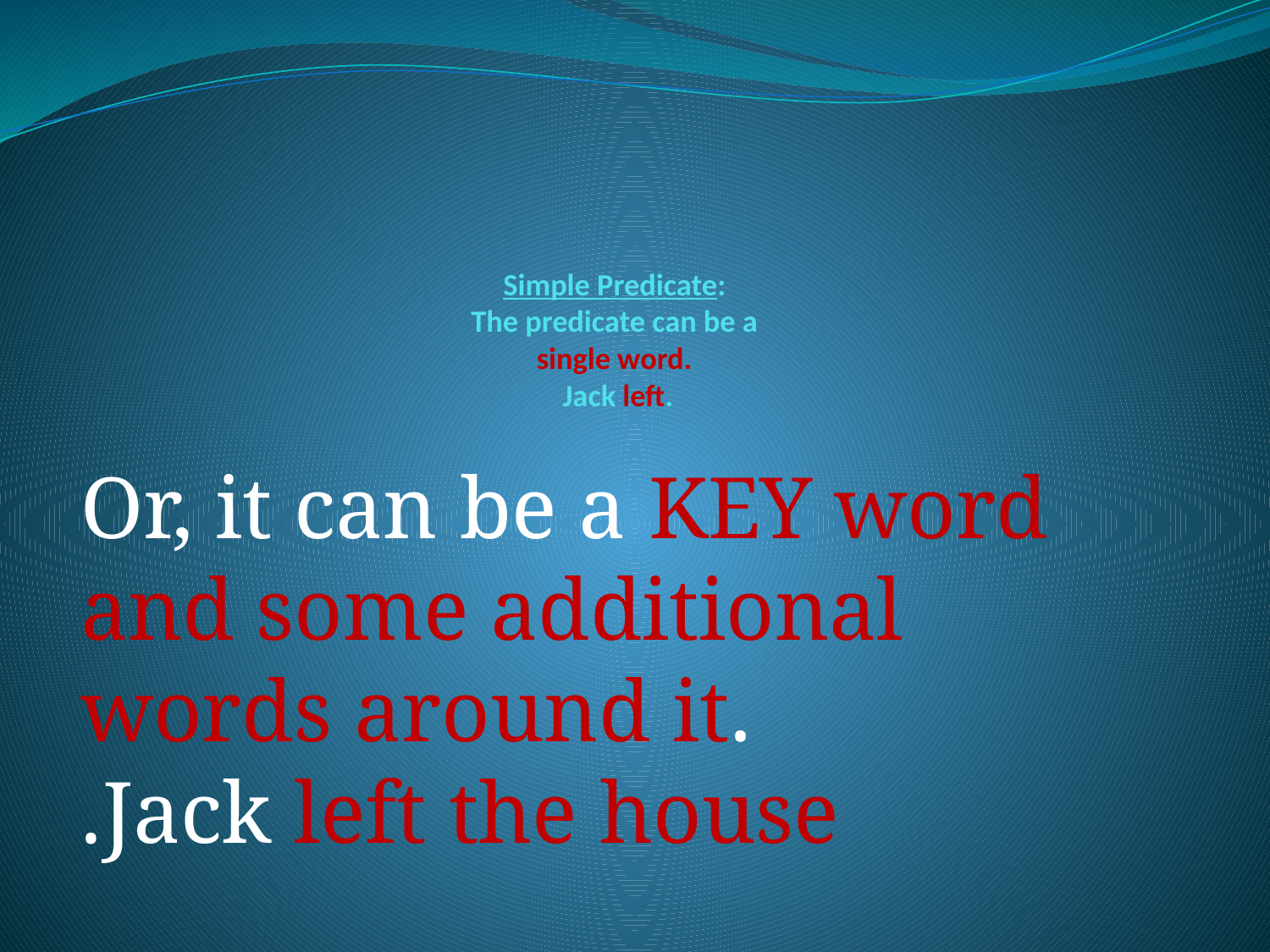

# Simple Predicate: The predicate can be a single word.  Jack left.
Or, it can be a KEY word and some additional words around it.
Jack left the house.